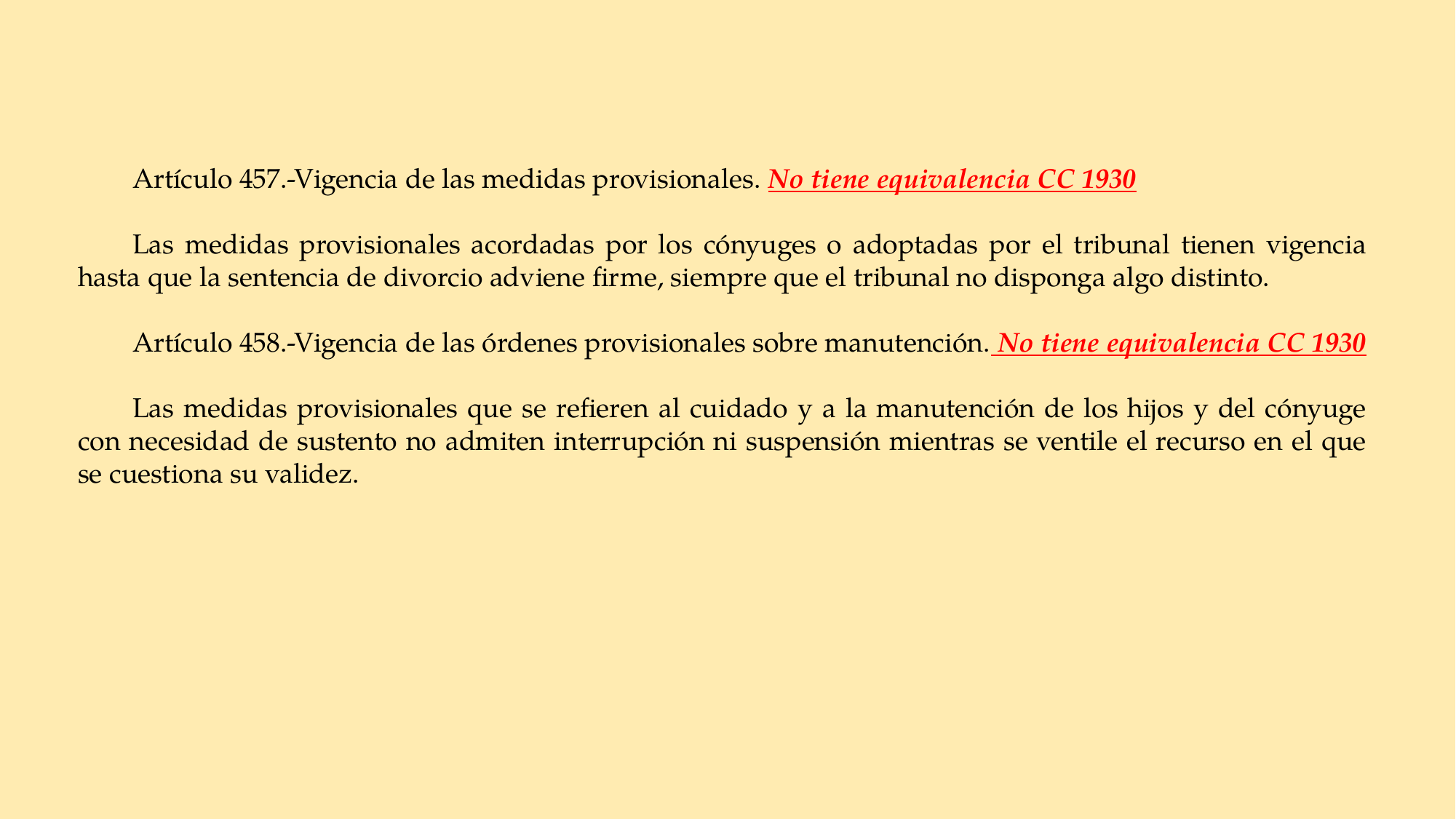

Artículo 457.-Vigencia de las medidas provisionales. No tiene equivalencia CC 1930

Las medidas provisionales acordadas por los cónyuges o adoptadas por el tribunal tienen vigencia hasta que la sentencia de divorcio adviene firme, siempre que el tribunal no disponga algo distinto.

Artículo 458.-Vigencia de las órdenes provisionales sobre manutención. No tiene equivalencia CC 1930

Las medidas provisionales que se refieren al cuidado y a la manutención de los hijos y del cónyuge con necesidad de sustento no admiten interrupción ni suspensión mientras se ventile el recurso en el que se cuestiona su validez.